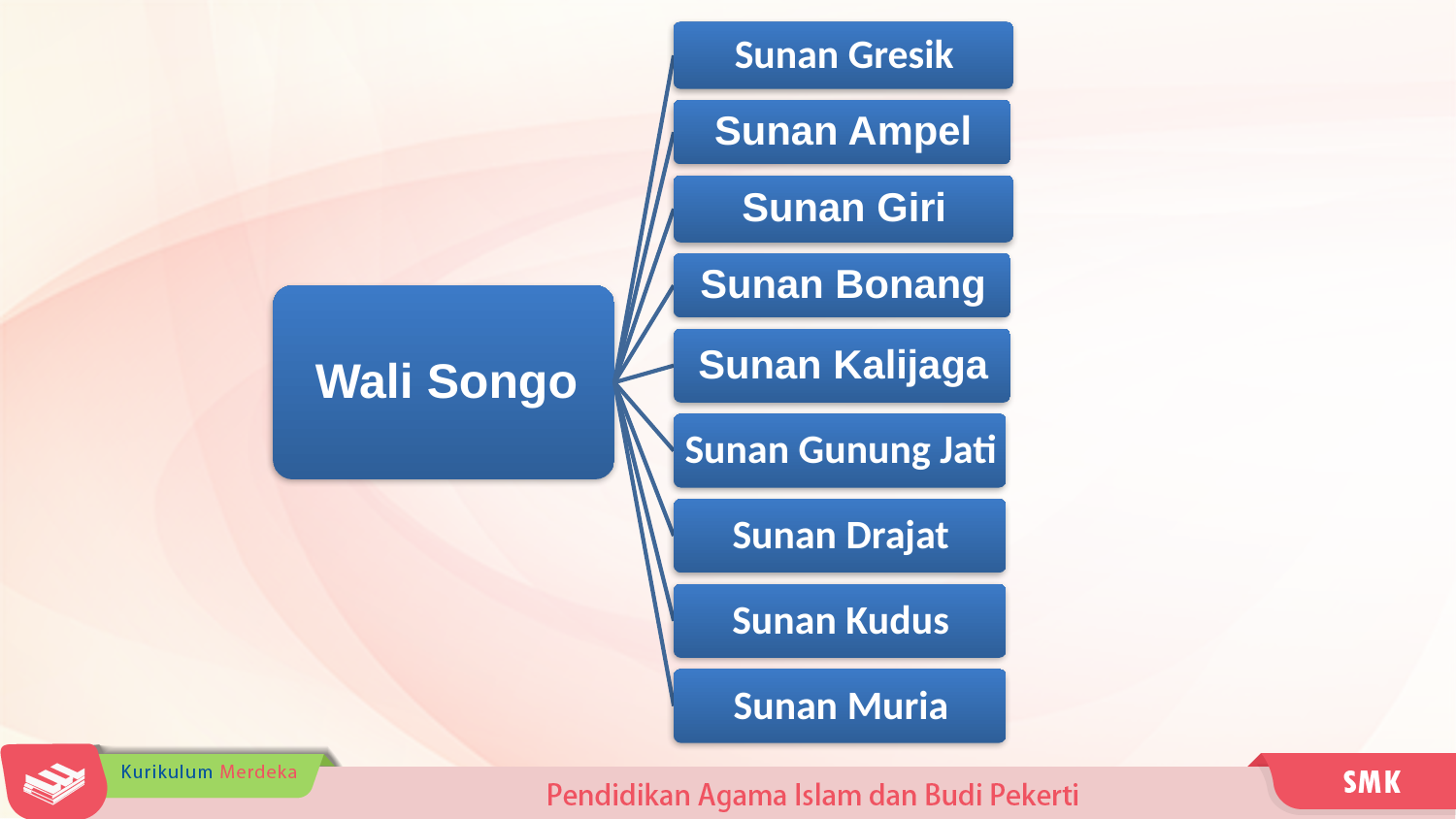

Wali Songo

Sunan Gresik

Sunan Ampel

Sunan Giri

Sunan Bonang

Sunan Kalijaga

Sunan Gunung Jati

Sunan Drajat

Sunan Kudus

Sunan Muria